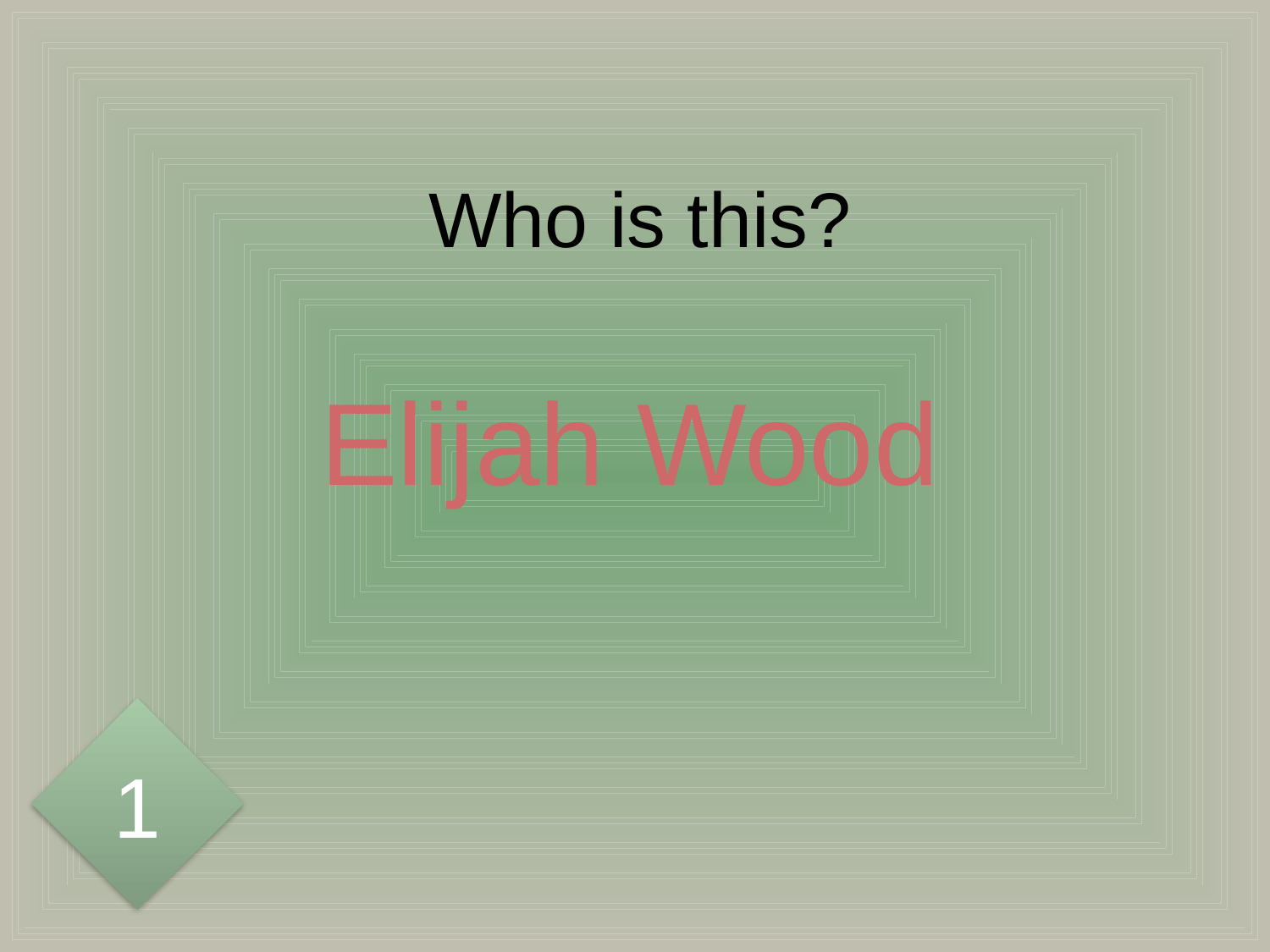

# Who is this?
Elijah Wood
1